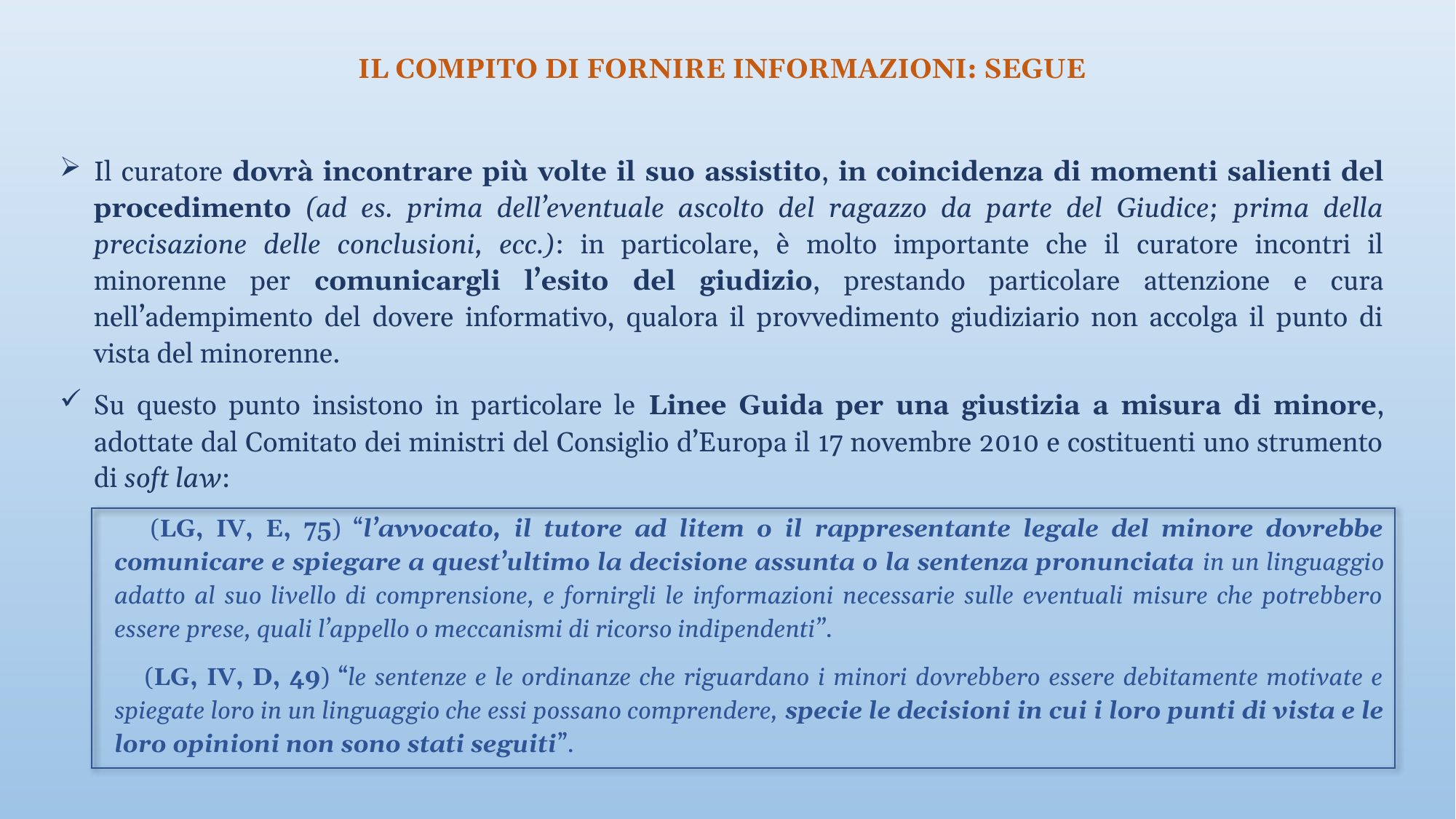

IL COMPITO DI FORNIRE INFORMAZIONI: SEGUE

Il curatore dovrà incontrare più volte il suo assistito, in coincidenza di momenti salienti del procedimento (ad es. prima dell’eventuale ascolto del ragazzo da parte del Giudice; prima della precisazione delle conclusioni, ecc.): in particolare, è molto importante che il curatore incontri il minorenne per comunicargli l’esito del giudizio, prestando particolare attenzione e cura nell’adempimento del dovere informativo, qualora il provvedimento giudiziario non accolga il punto di vista del minorenne.
Su questo punto insistono in particolare le Linee Guida per una giustizia a misura di minore, adottate dal Comitato dei ministri del Consiglio d’Europa il 17 novembre 2010 e costituenti uno strumento di soft law:
 (LG, IV, E, 75) “l’avvocato, il tutore ad litem o il rappresentante legale del minore dovrebbe comunicare e spiegare a quest’ultimo la decisione assunta o la sentenza pronunciata in un linguaggio adatto al suo livello di comprensione, e fornirgli le informazioni necessarie sulle eventuali misure che potrebbero essere prese, quali l’appello o meccanismi di ricorso indipendenti”.
(LG, IV, D, 49) “le sentenze e le ordinanze che riguardano i minori dovrebbero essere debitamente motivate e spiegate loro in un linguaggio che essi possano comprendere, specie le decisioni in cui i loro punti di vista e le loro opinioni non sono stati seguiti”.